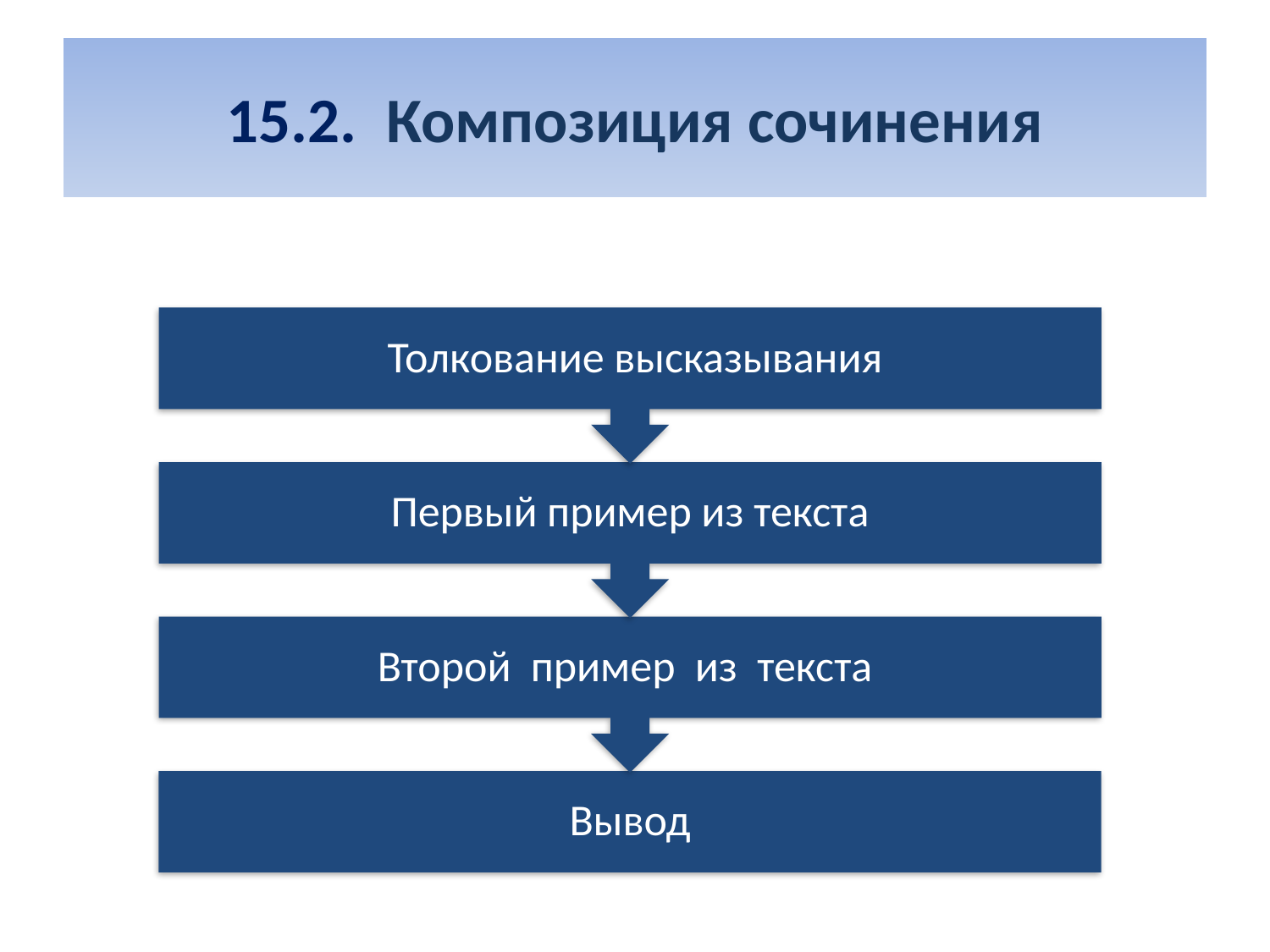

# 15.2.  Композиция сочинения

Вывод
Второй  пример  из  текста
Первый пример из текста
 Толкование высказывания